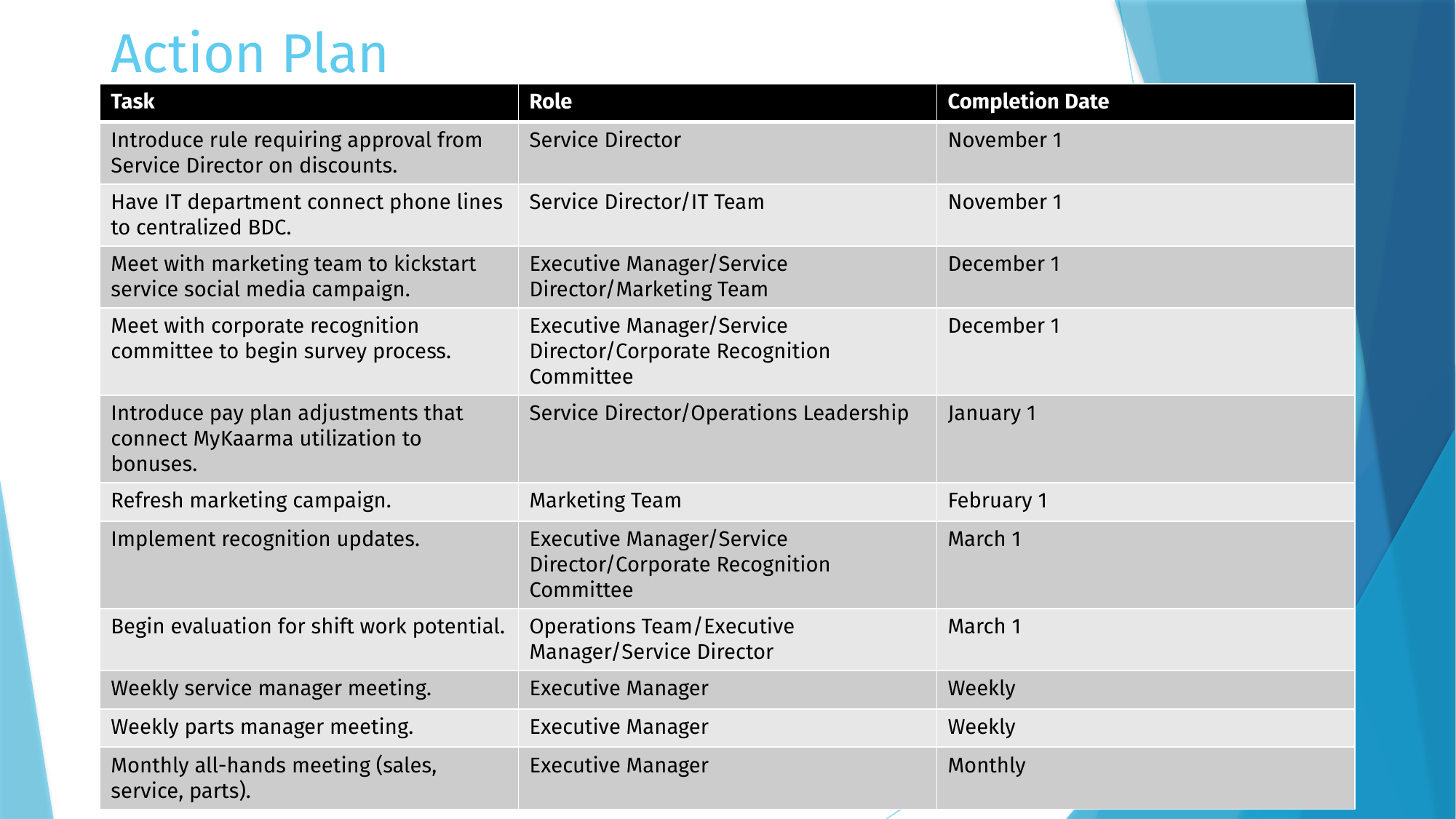

# Action Plan
| Task | Role | Completion Date |
| --- | --- | --- |
| Introduce rule requiring approval from Service Director on discounts. | Service Director | November 1 |
| Have IT department connect phone lines to centralized BDC. | Service Director/IT Team | November 1 |
| Meet with marketing team to kickstart service social media campaign. | Executive Manager/Service Director/Marketing Team | December 1 |
| Meet with corporate recognition committee to begin survey process. | Executive Manager/Service Director/Corporate Recognition Committee | December 1 |
| Introduce pay plan adjustments that connect MyKaarma utilization to bonuses. | Service Director/Operations Leadership | January 1 |
| Refresh marketing campaign. | Marketing Team | February 1 |
| Implement recognition updates. | Executive Manager/Service Director/Corporate Recognition Committee | March 1 |
| Begin evaluation for shift work potential. | Operations Team/Executive Manager/Service Director | March 1 |
| Weekly service manager meeting. | Executive Manager | Weekly |
| Weekly parts manager meeting. | Executive Manager | Weekly |
| Monthly all-hands meeting (sales, service, parts). | Executive Manager | Monthly |